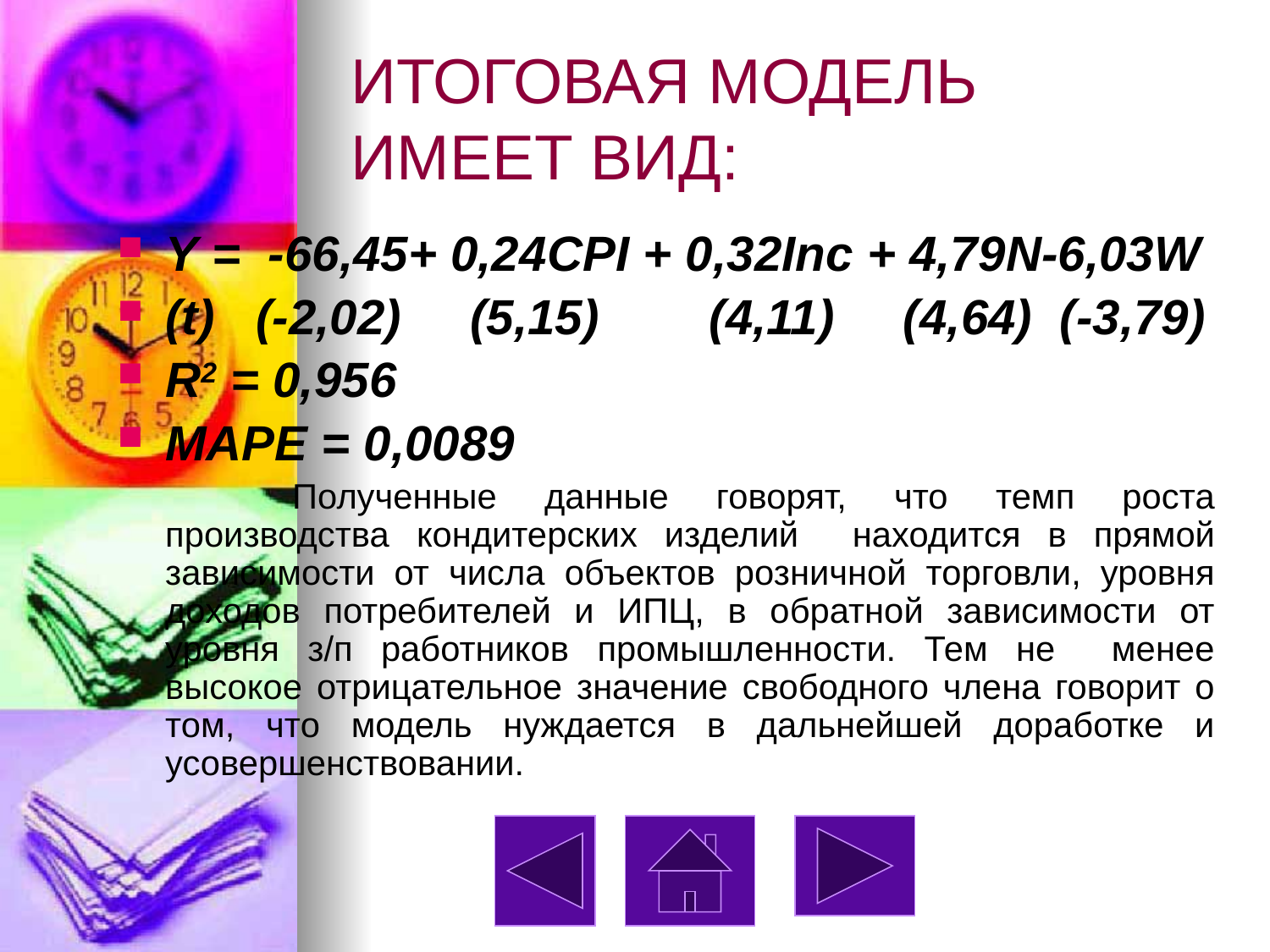

# ИТОГОВАЯ МОДЕЛЬ ИМЕЕТ ВИД:
Y =  -66,45+ 0,24CPI + 0,32Inc + 4,79N-6,03W
(t)   (-2,02)     (5,15)        (4,11)     (4,64)  (-3,79)
R2 = 0,956
MAPE = 0,0089
		Полученные данные говорят, что темп роста производства кондитерских изделий 	находится в прямой зависимости от числа объектов розничной торговли, уровня доходов потребителей и ИПЦ, в обратной зависимости от уровня з/п работников промышленности. Тем не  менее высокое отрицательное значение свободного члена говорит о том, что модель нуждается в дальнейшей доработке и усовершенствовании.